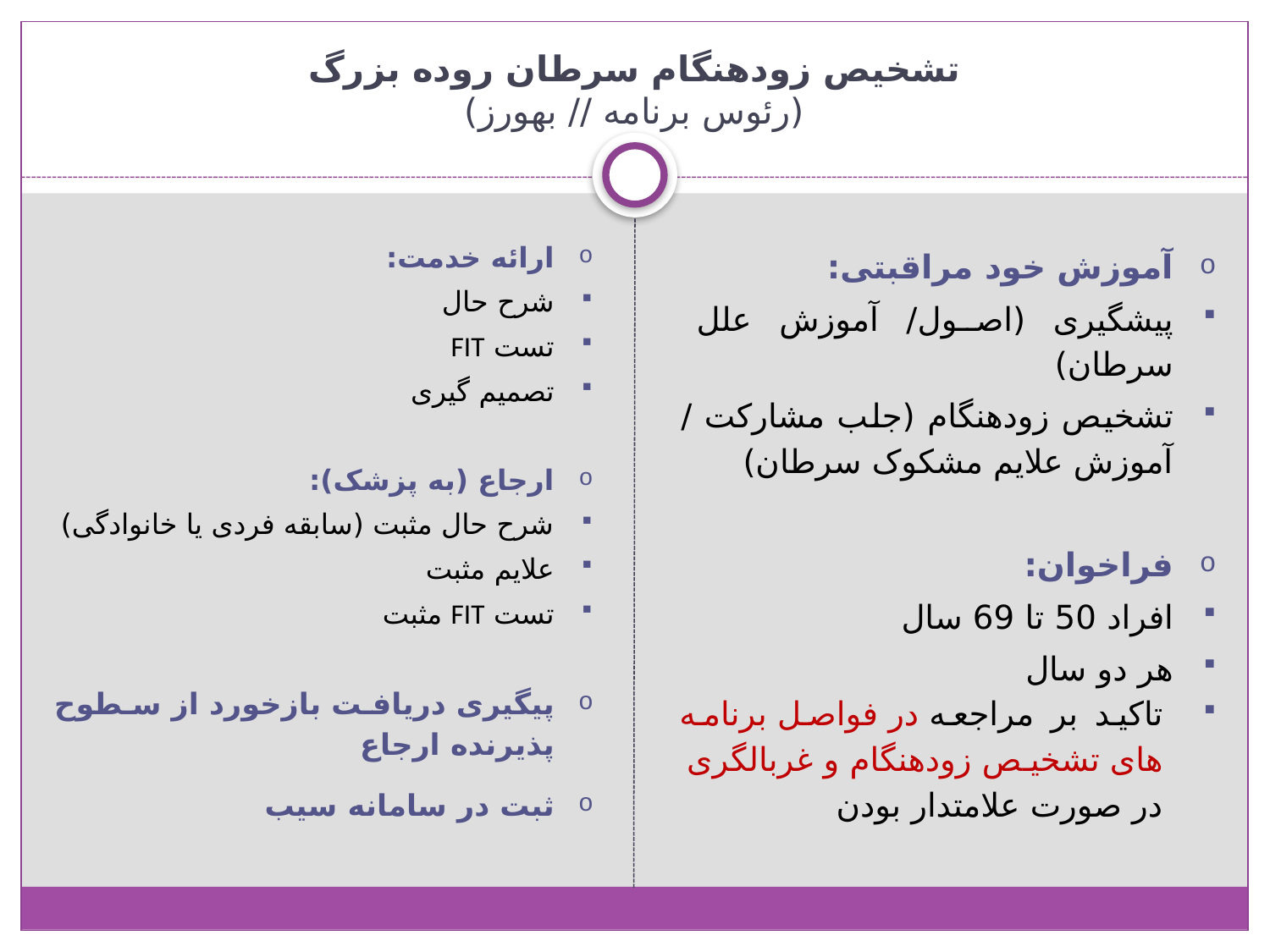

# تشخیص زودهنگام سرطان روده بزرگ (رئوس برنامه // بهورز)

ارائه خدمت:
شرح حال
تست FIT
تصمیم گیری

ارجاع (به پزشک):
شرح حال مثبت (سابقه فردی یا خانوادگی)
علایم مثبت
تست FIT مثبت

پیگیری دريافت بازخورد از سطوح پذيرنده ارجاع
ثبت در سامانه سیب

آموزش خود مراقبتی:
پیشگیری (اصول/ آموزش علل سرطان)
تشخیص زودهنگام (جلب مشارکت / آموزش علایم مشکوک سرطان)

فراخوان:
افراد 50 تا 69 سال
هر دو سال
تاکید بر مراجعه در فواصل برنامه های تشخیص زودهنگام و غربالگری در صورت علامتدار بودن